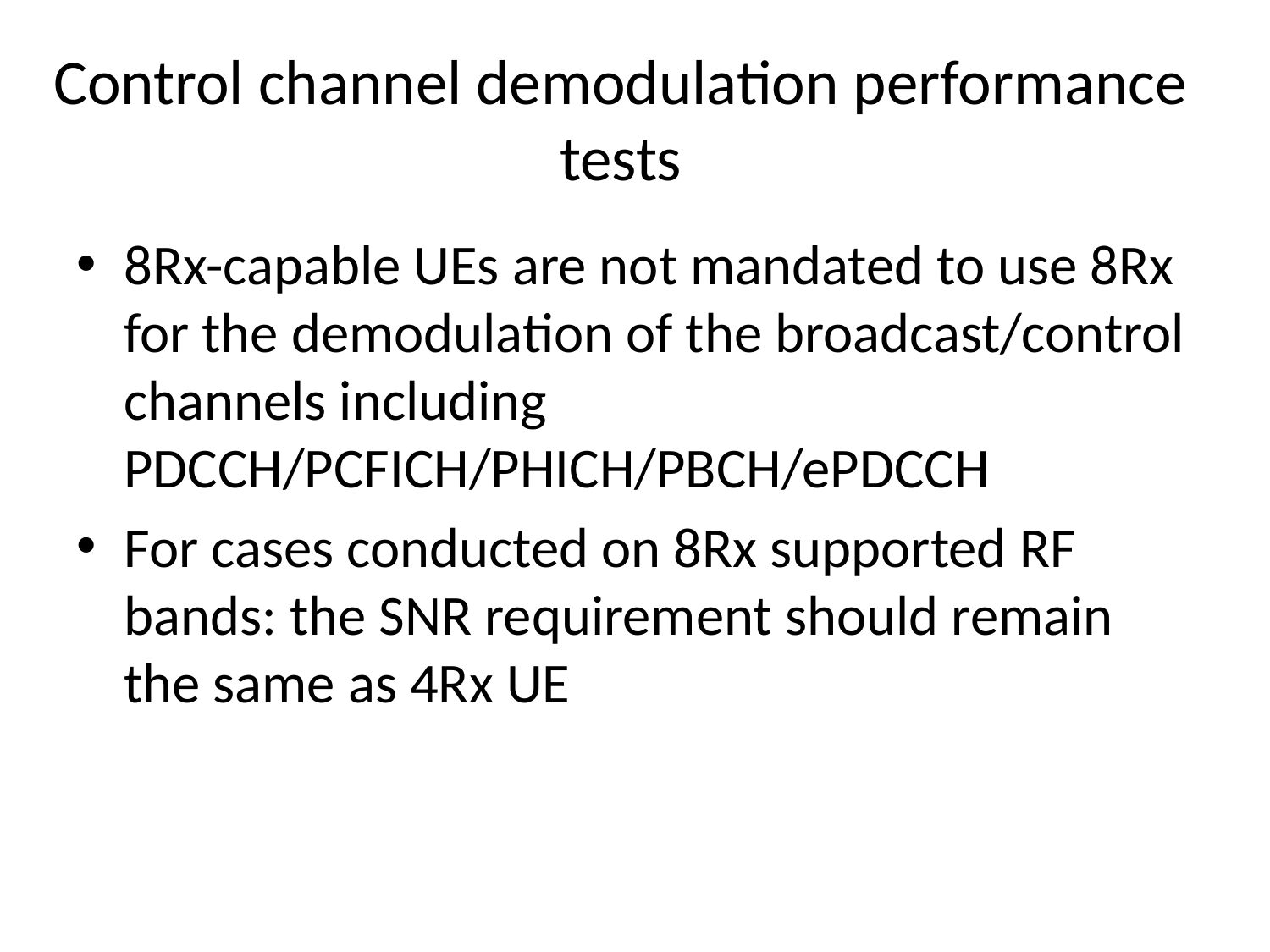

# Control channel demodulation performance tests
8Rx-capable UEs are not mandated to use 8Rx for the demodulation of the broadcast/control channels including PDCCH/PCFICH/PHICH/PBCH/ePDCCH
For cases conducted on 8Rx supported RF bands: the SNR requirement should remain the same as 4Rx UE